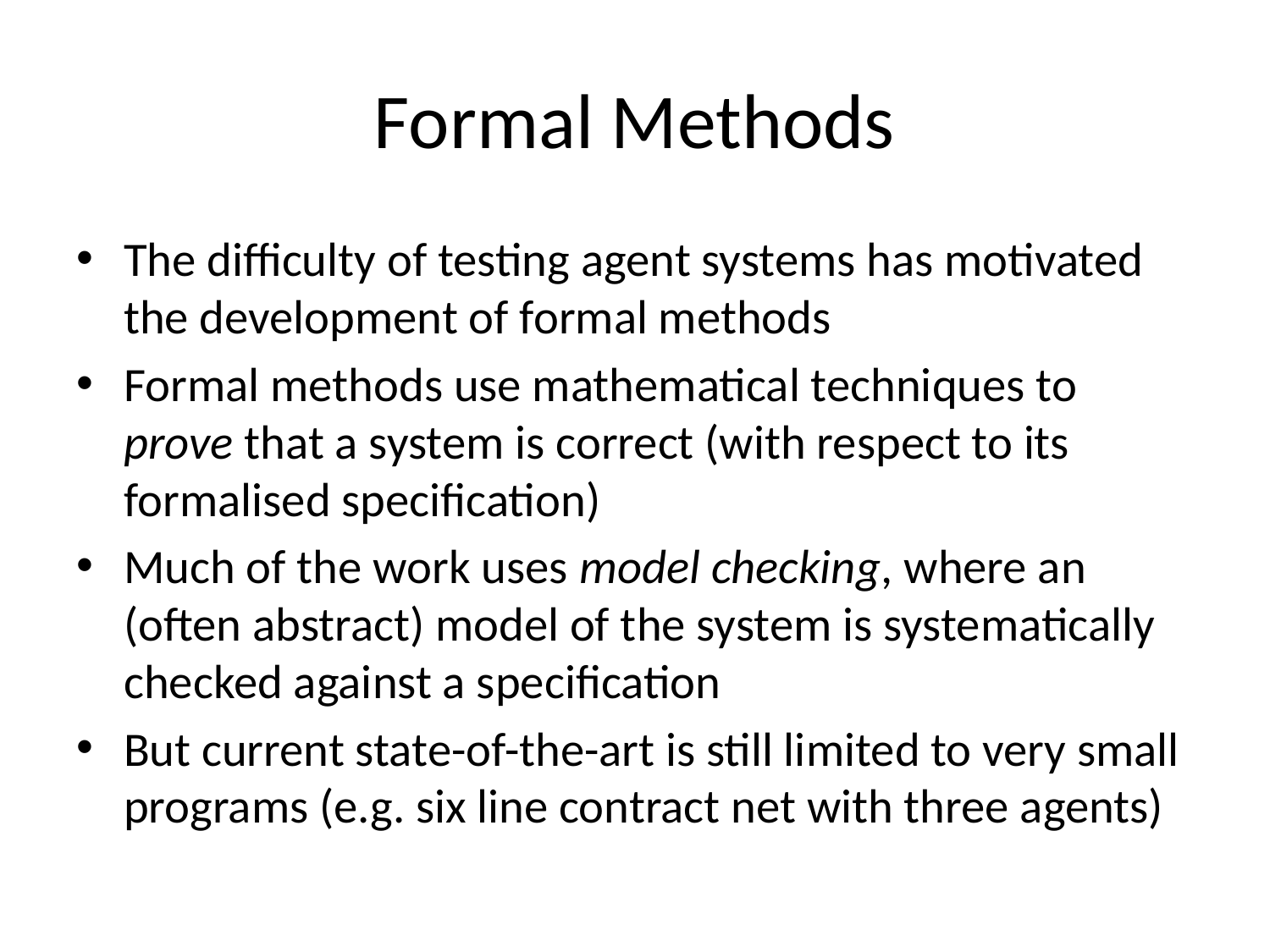

# Formal Methods
The difficulty of testing agent systems has motivated the development of formal methods
Formal methods use mathematical techniques to prove that a system is correct (with respect to its formalised specification)
Much of the work uses model checking, where an (often abstract) model of the system is systematically checked against a specification
But current state-of-the-art is still limited to very small programs (e.g. six line contract net with three agents)